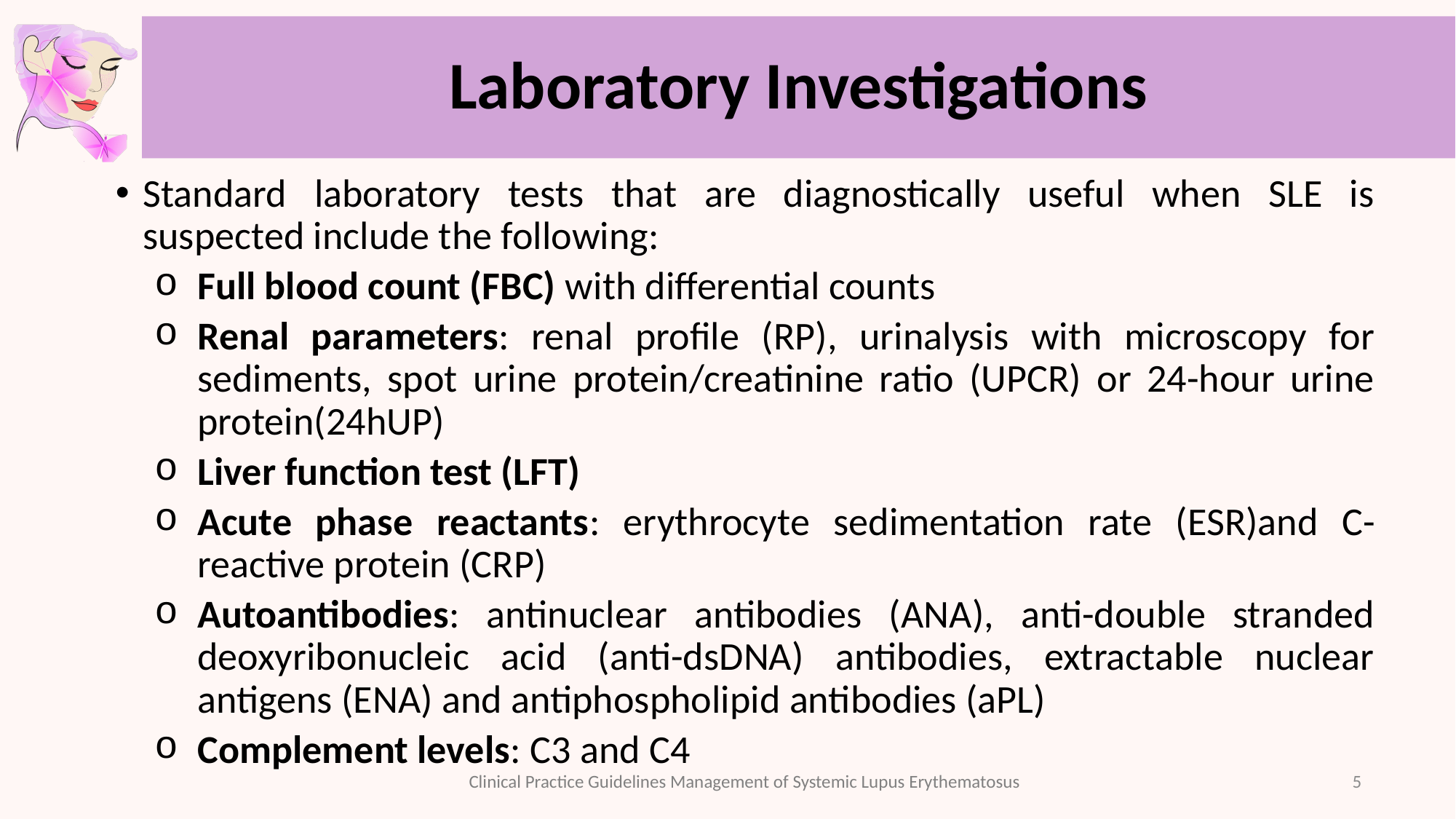

# Laboratory Investigations
Standard laboratory tests that are diagnostically useful when SLE is suspected include the following:
Full blood count (FBC) with differential counts
Renal parameters: renal profile (RP), urinalysis with microscopy for sediments, spot urine protein/creatinine ratio (UPCR) or 24-hour urine protein(24hUP)
Liver function test (LFT)
Acute phase reactants: erythrocyte sedimentation rate (ESR)and C-reactive protein (CRP)
Autoantibodies: antinuclear antibodies (ANA), anti-double stranded deoxyribonucleic acid (anti-dsDNA) antibodies, extractable nuclear antigens (ENA) and antiphospholipid antibodies (aPL)
Complement levels: C3 and C4

5